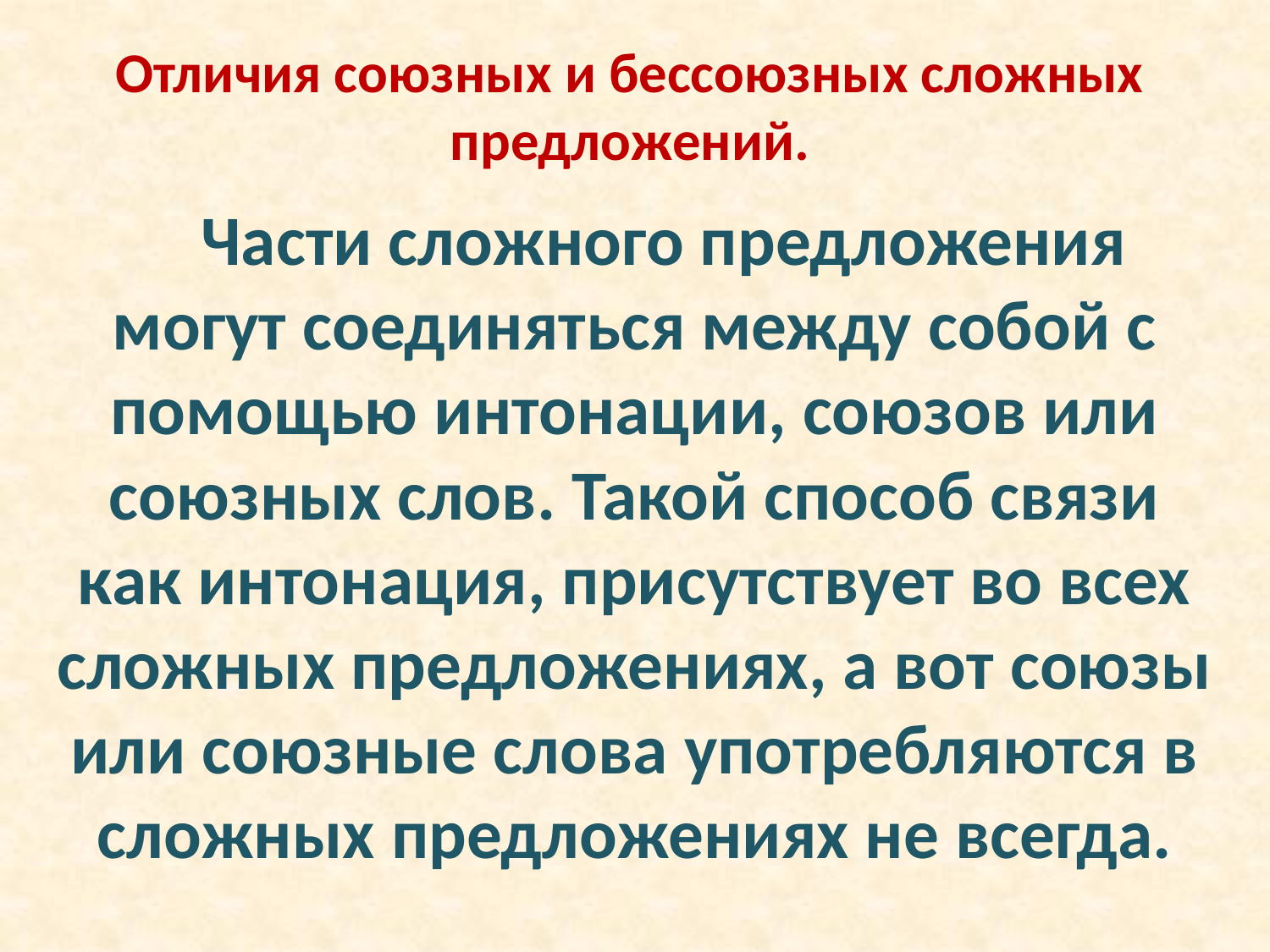

# Отличия союзных и бессоюзных сложных предложений.
     Части сложного предложения могут соединяться между собой с помощью интонации, союзов или союзных слов. Такой способ связи как интонация, присутствует во всех сложных предложениях, а вот союзы или союзные слова употребляются в сложных предложениях не всегда.